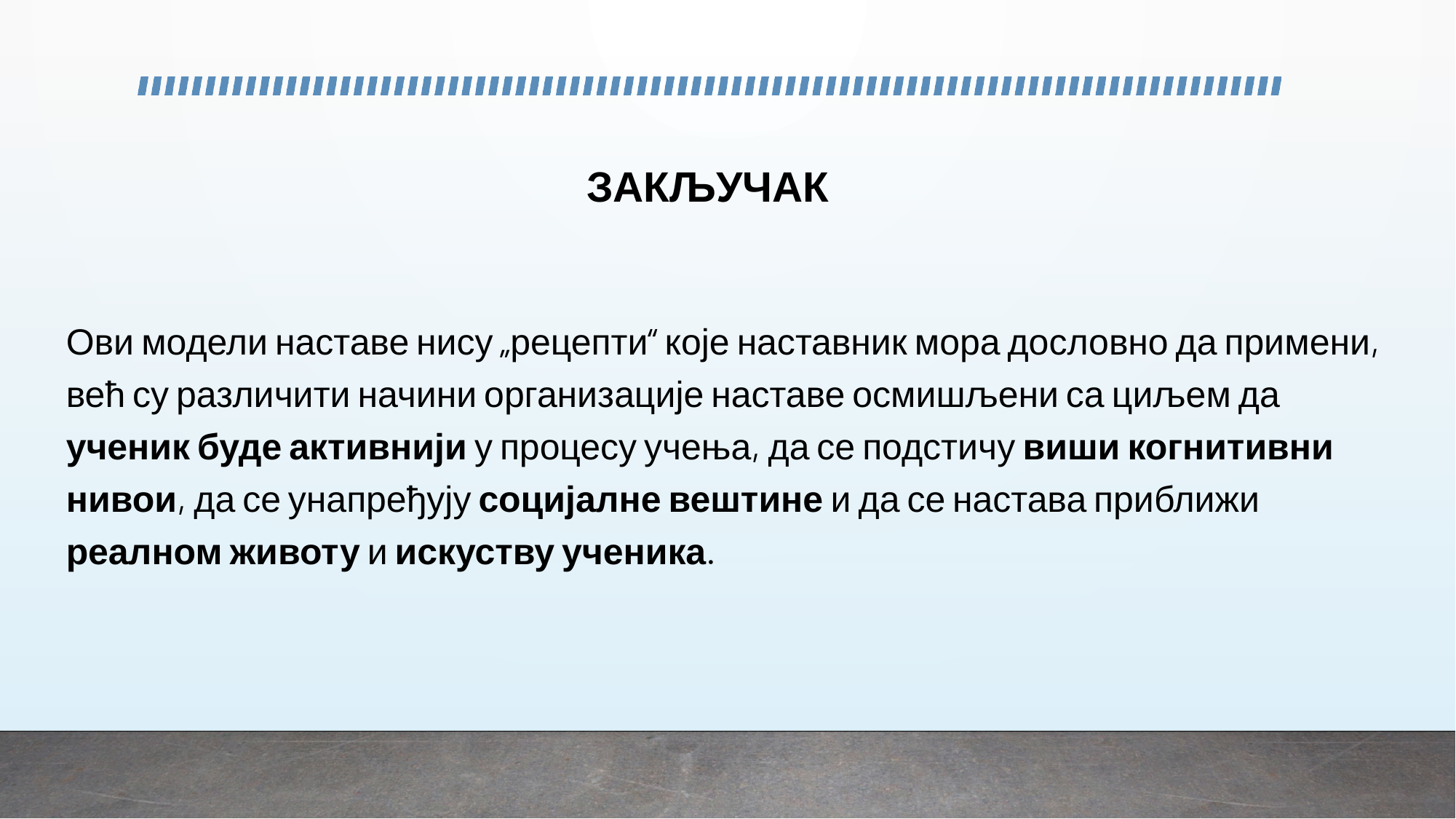

# ЗАКЉУЧАК

Ови модели наставе нису „рецепти“ које наставник мора дословно да примени, већ су различити начини организације наставе осмишљени са циљем да ученик буде активнији у процесу учења, да се подстичу виши когнитивни нивои, да се унапређују социјалне вештине и да се настава приближи реалном животу и искуству ученика.